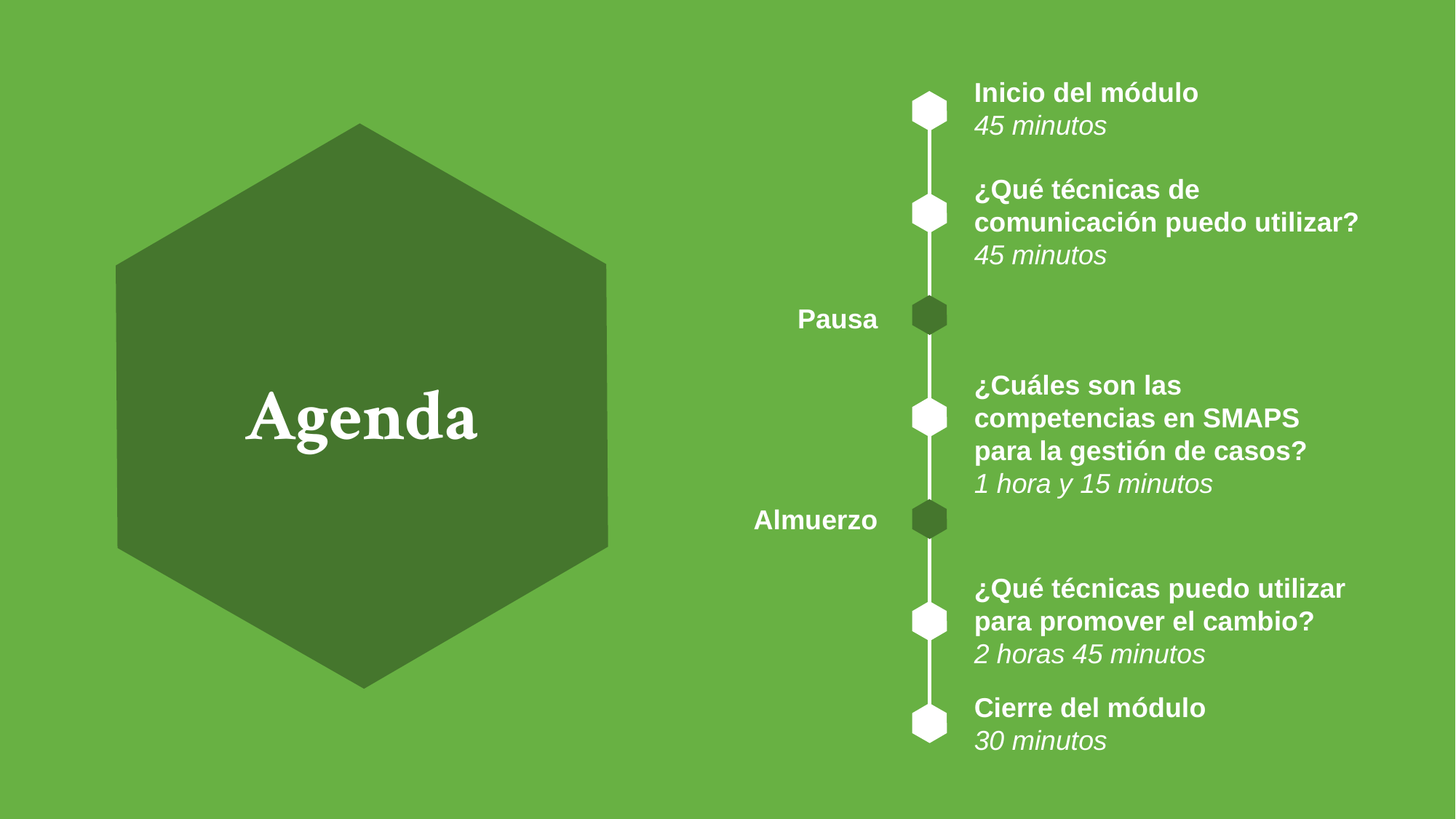

Inicio del módulo
45 minutos

¿Qué técnicas de comunicación puedo utilizar?
45 minutos

Pausa

¿Cuáles son las competencias en SMAPS para la gestión de casos?
1 hora y 15 minutos
# Agenda

Almuerzo

¿Qué técnicas puedo utilizar para promover el cambio?
2 horas 45 minutos

Cierre del módulo
30 minutos